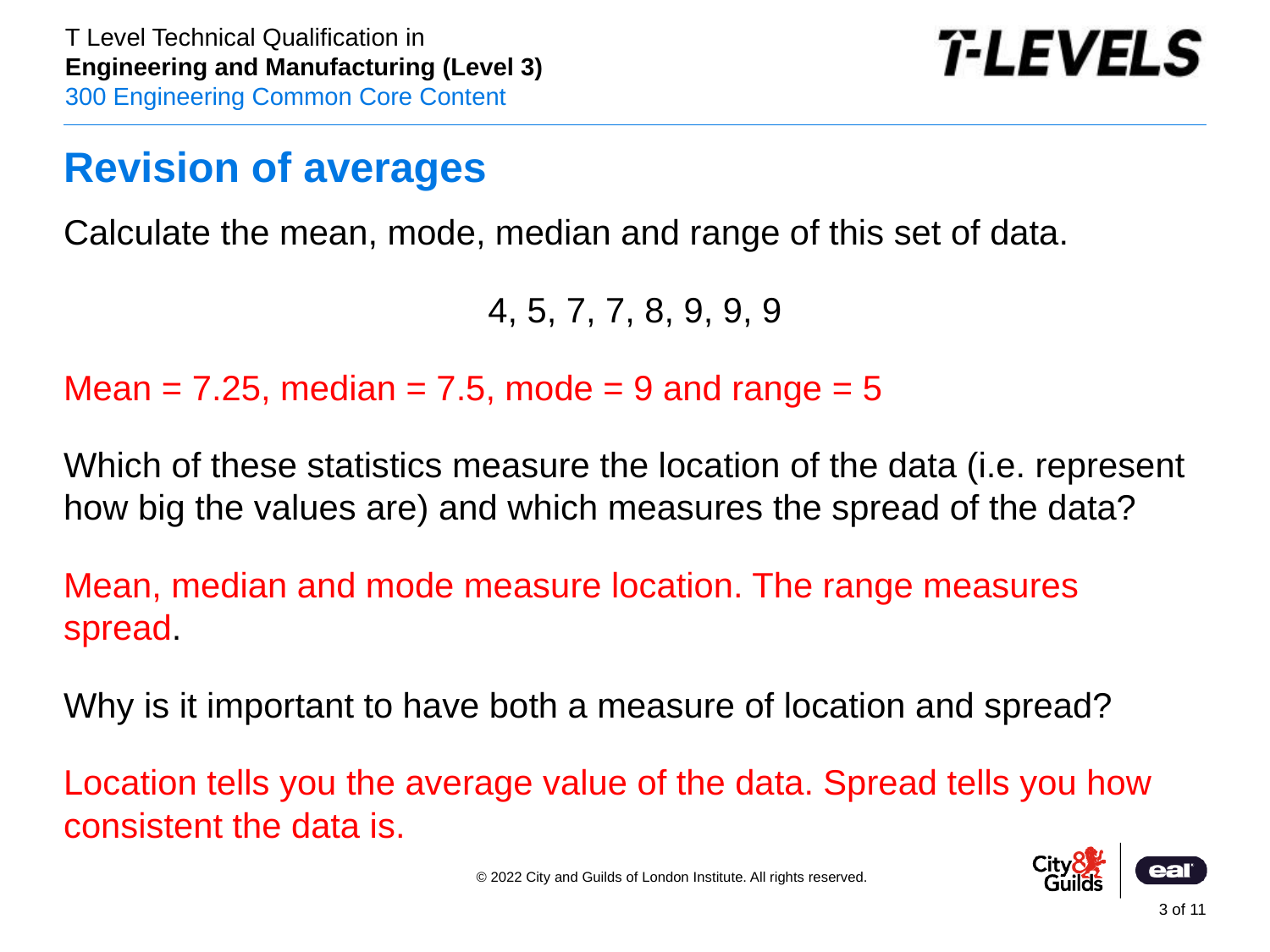

# Revision of averages
Calculate the mean, mode, median and range of this set of data.
4, 5, 7, 7, 8, 9, 9, 9
Mean = 7.25, median = 7.5, mode = 9 and range = 5
Which of these statistics measure the location of the data (i.e. represent how big the values are) and which measures the spread of the data?
Mean, median and mode measure location. The range measures spread.
Why is it important to have both a measure of location and spread?
Location tells you the average value of the data. Spread tells you how consistent the data is.